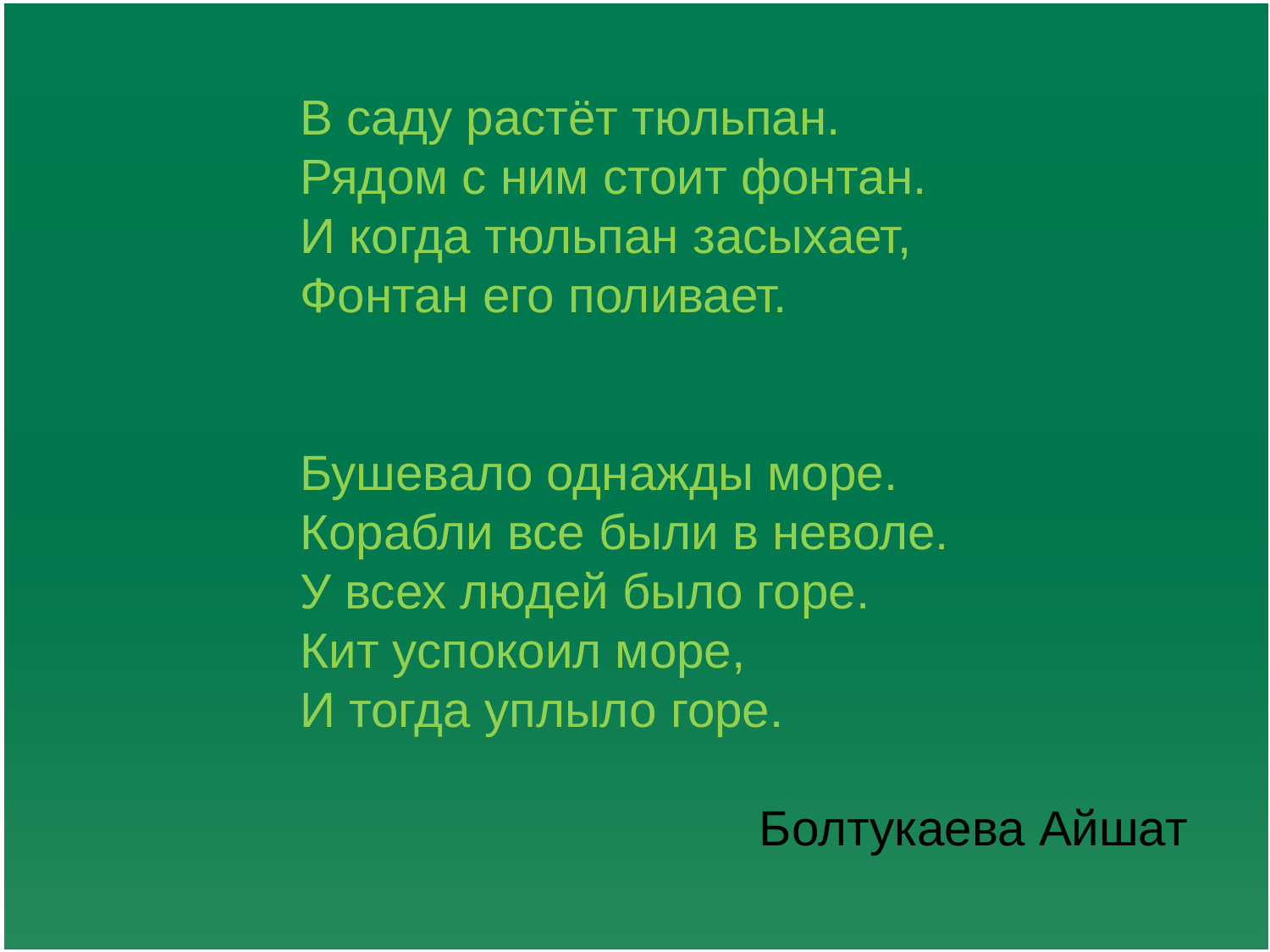

В саду растёт тюльпан.
Рядом с ним стоит фонтан.
И когда тюльпан засыхает,
Фонтан его поливает.

Бушевало однажды море.
Корабли все были в неволе.
У всех людей было горе.
Кит успокоил море,
И тогда уплыло горе.

             Болтукаева Айшат